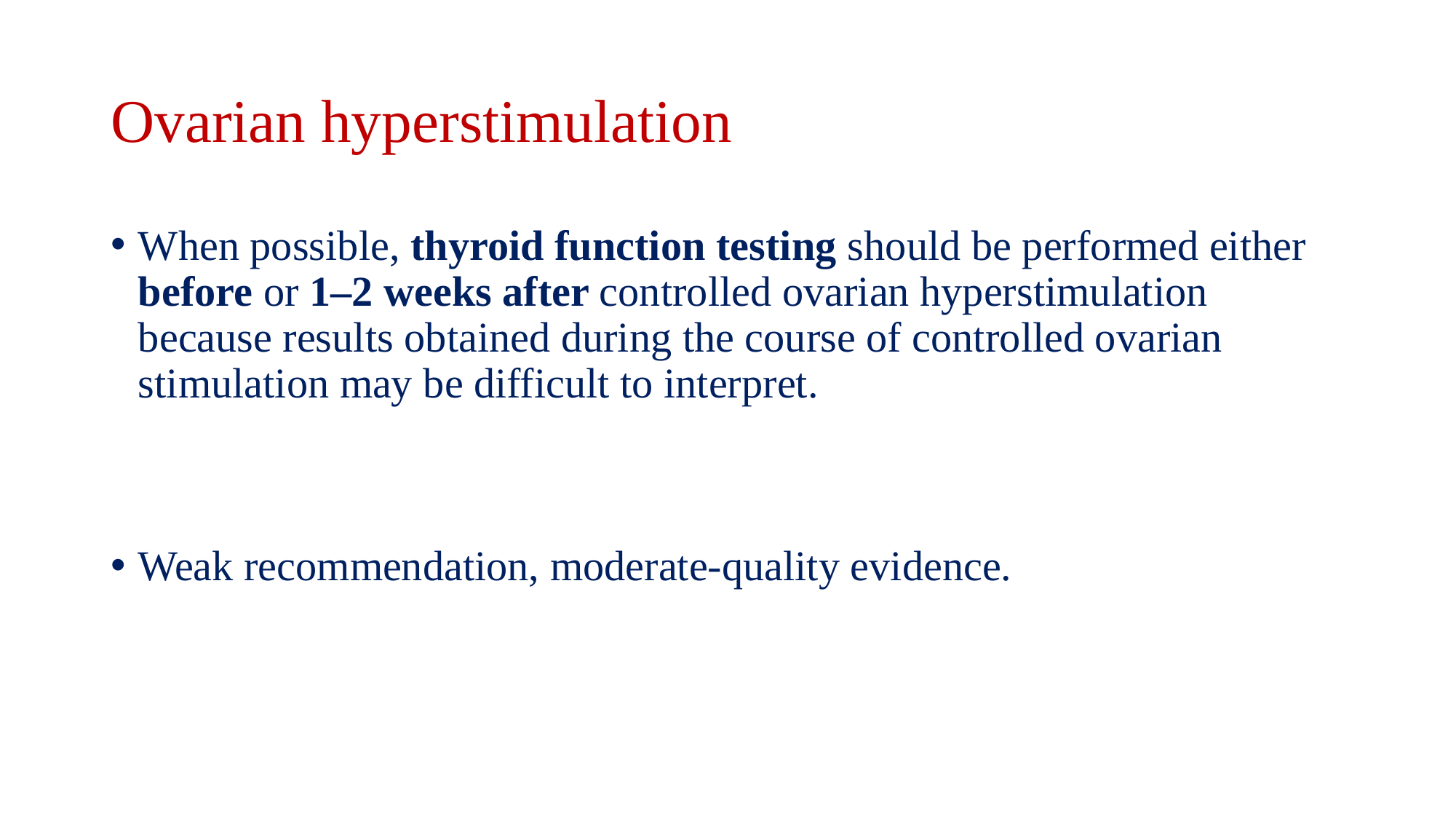

# Ovarian hyperstimulation
When possible, thyroid function testing should be performed either before or 1–2 weeks after controlled ovarian hyperstimulation because results obtained during the course of controlled ovarian stimulation may be difficult to interpret.

Weak recommendation, moderate-quality evidence.